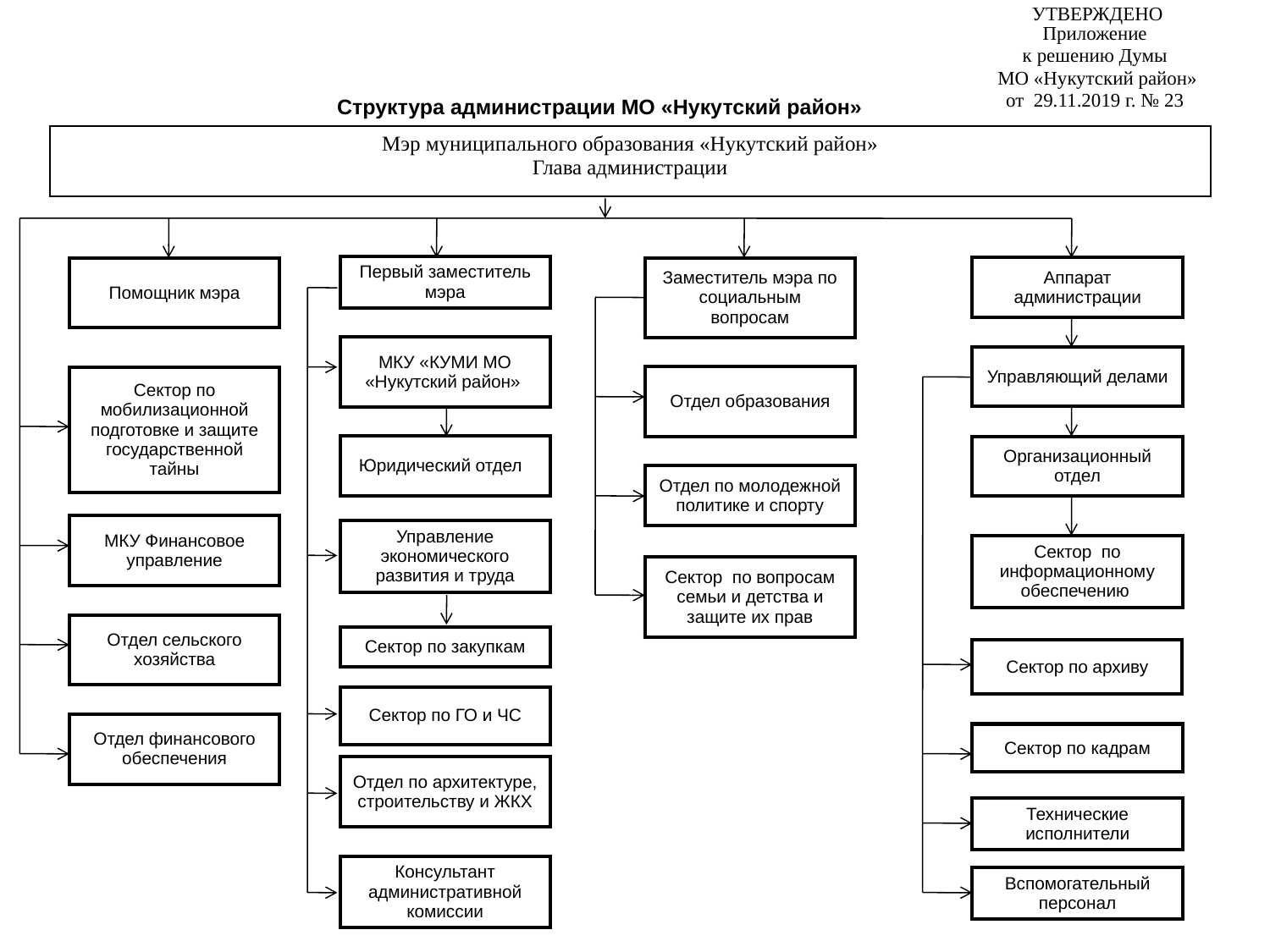

УТВЕРЖДЕНО
Приложение
к решению Думы
МО «Нукутский район»
от  29.11.2019 г. № 23
# Структура администрации МО «Нукутский район»
| Мэр муниципального образования «Нукутский район» Глава администрации |
| --- |

| Первый заместитель мэра |
| --- |
| Аппарат администрации |
| --- |
| Помощник мэра |
| --- |
| Заместитель мэра по социальным вопросам |
| --- |
| МКУ «КУМИ МО «Нукутский район» |
| --- |
| Управляющий делами |
| --- |
| Отдел образования |
| --- |
| Сектор по мобилизационной подготовке и защите государственной тайны |
| --- |
| Юридический отдел |
| --- |
| Организационный отдел |
| --- |
| Отдел по молодежной политике и спорту |
| --- |
| МКУ Финансовое управление |
| --- |
| Управление экономического развития и труда |
| --- |
| Сектор по информационному обеспечению |
| --- |
| Сектор по вопросам семьи и детства и защите их прав |
| --- |
| Отдел сельского хозяйства |
| --- |
| Сектор по закупкам |
| --- |
| Сектор по архиву |
| --- |
| Сектор по ГО и ЧС |
| --- |
| Отдел финансового обеспечения |
| --- |
| Сектор по кадрам |
| --- |
| Отдел по архитектуре, строительству и ЖКХ |
| --- |
| Технические исполнители |
| --- |
| Консультант административной комиссии |
| --- |
| Вспомогательный персонал |
| --- |